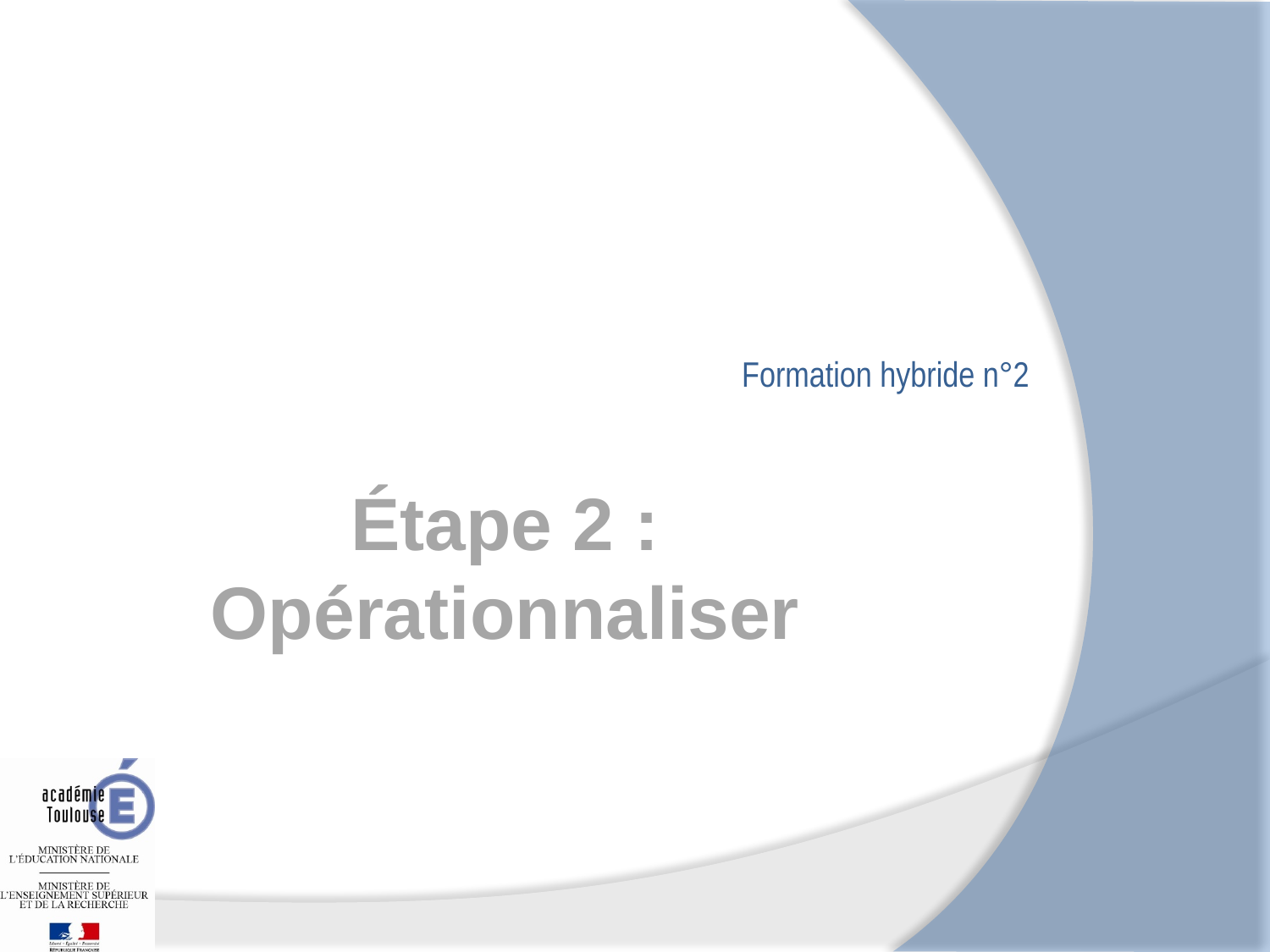

Formation hybride n°2
# Étape 2 : Opérationnaliser